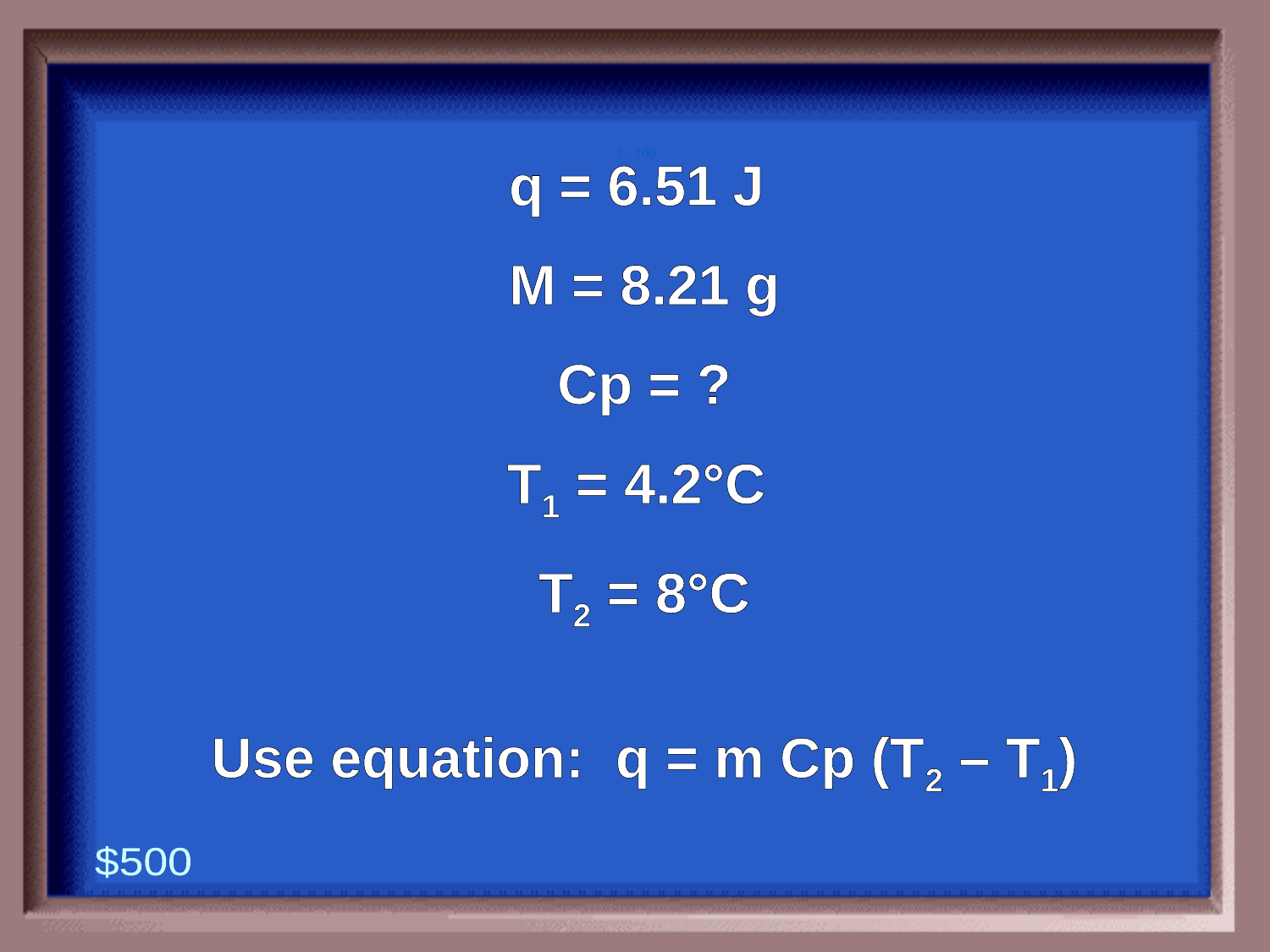

1 - 100
q = 6.51 J
M = 8.21 g
Cp = ?
T1 = 4.2°C
T2 = 8°C

Use equation:  q = m Cp (T2 – T1)
$500